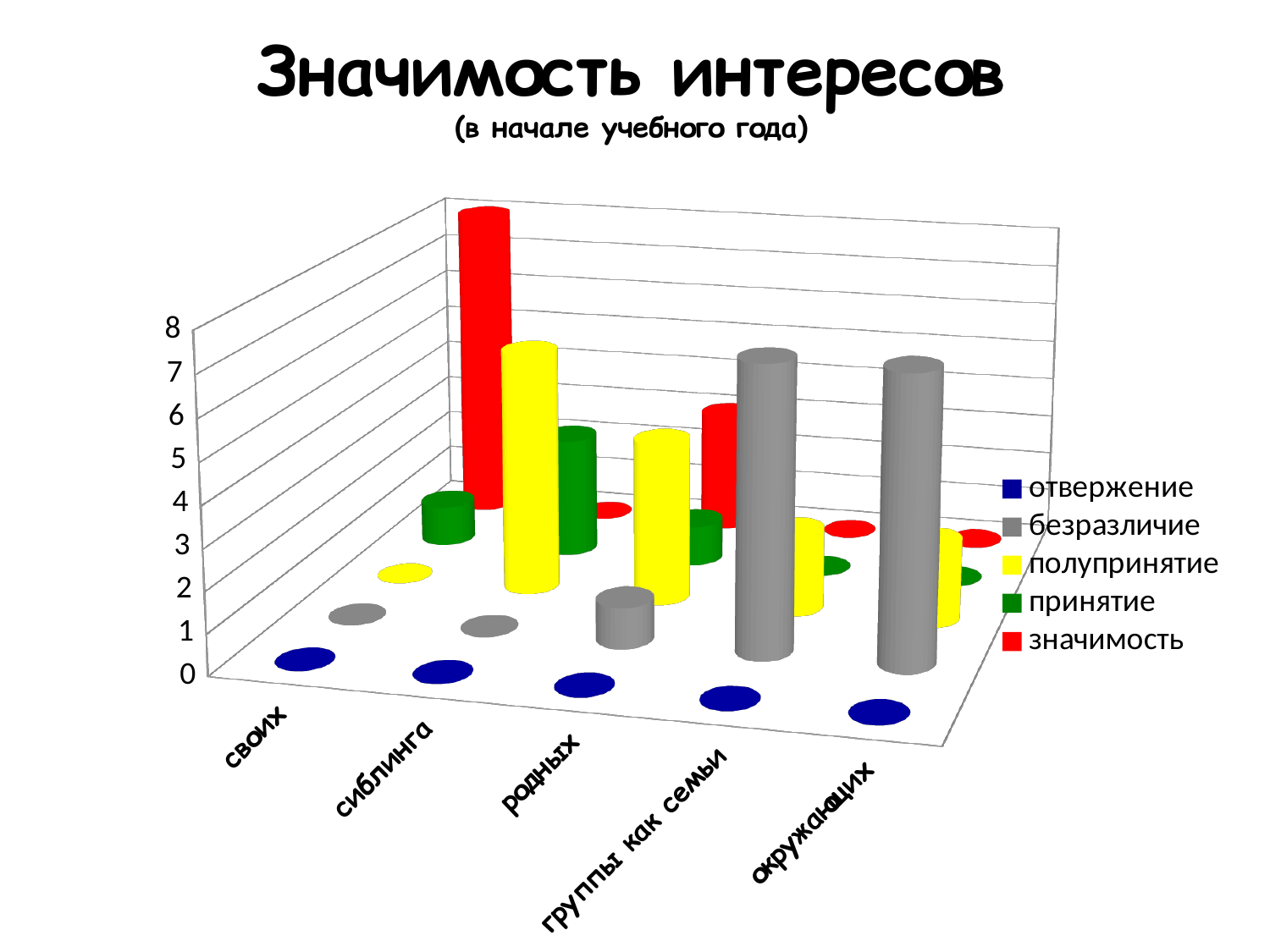

# Значимость интересов (в начале учебного года)

[unsupported chart]